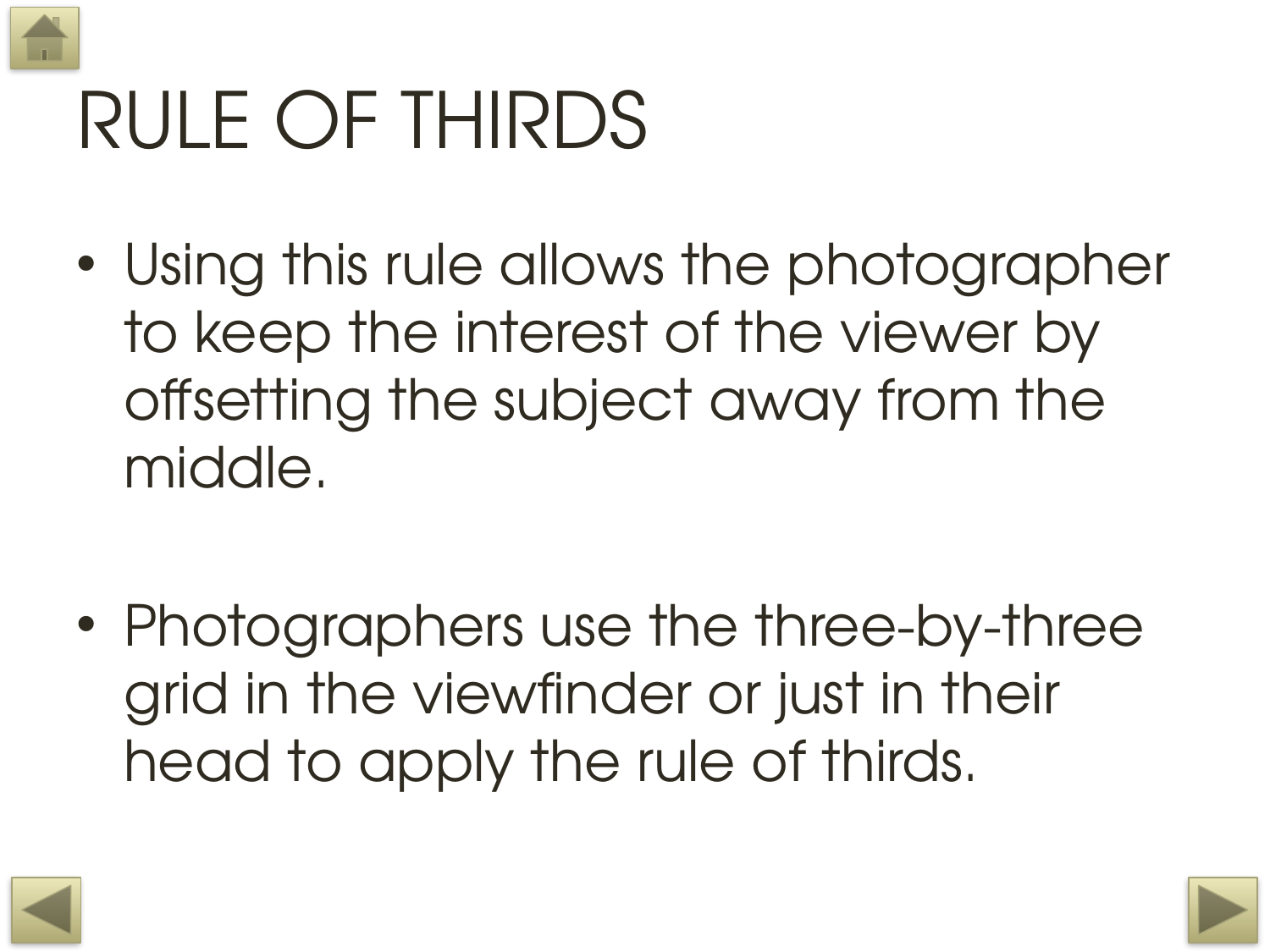

# RULE OF THIRDS
Using this rule allows the photographer to keep the interest of the viewer by offsetting the subject away from the middle.

Photographers use the three-by-three grid in the viewfinder or just in their head to apply the rule of thirds.